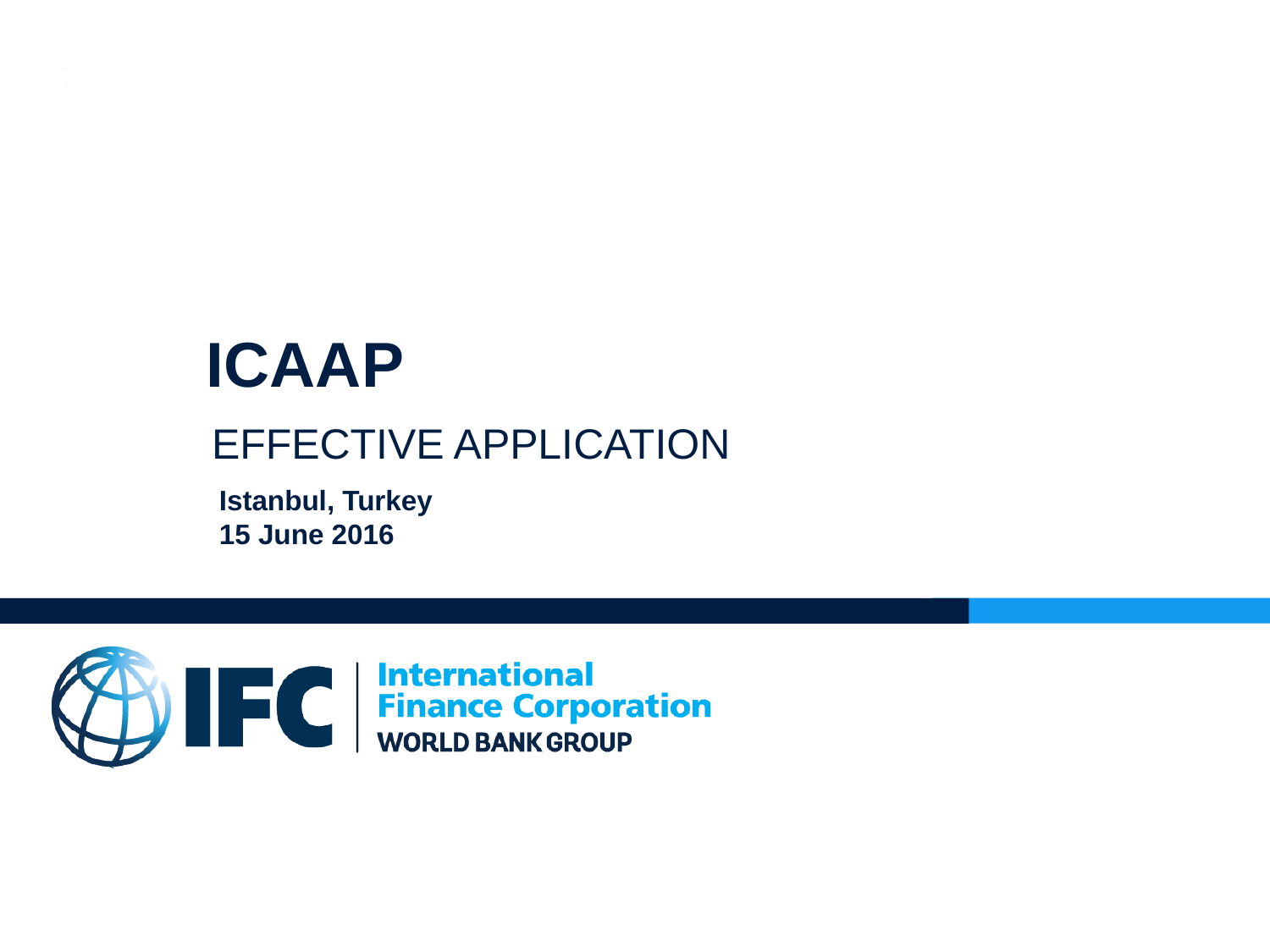

# icaap
Effective application
Istanbul, Turkey
15 June 2016